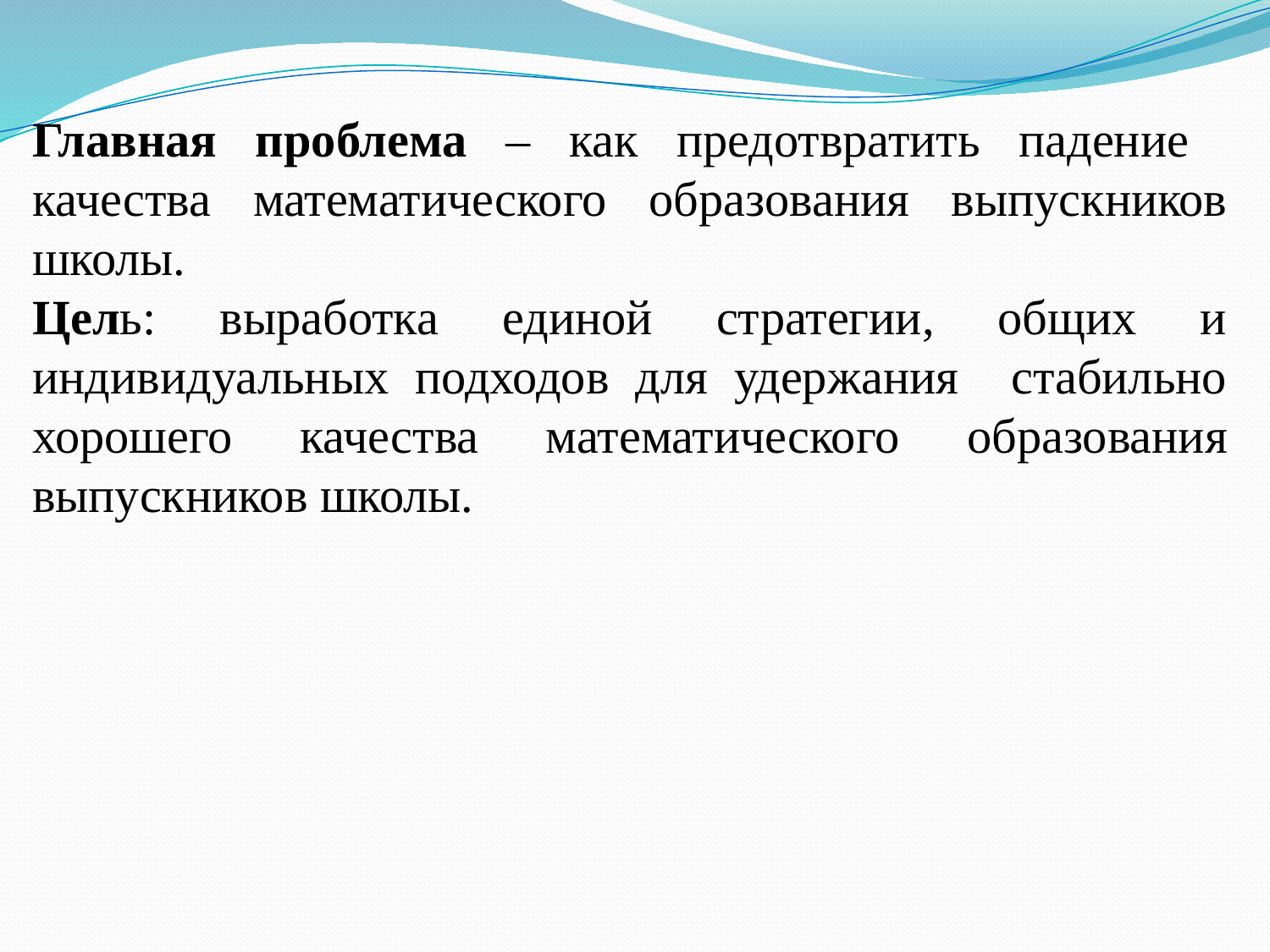

Главная проблема – как предотвратить падение  качества математического образования выпускников школы.
Цель: выработка единой стратегии, общих и индивидуальных подходов для удержания  стабильно хорошего качества математического образования выпускников школы.